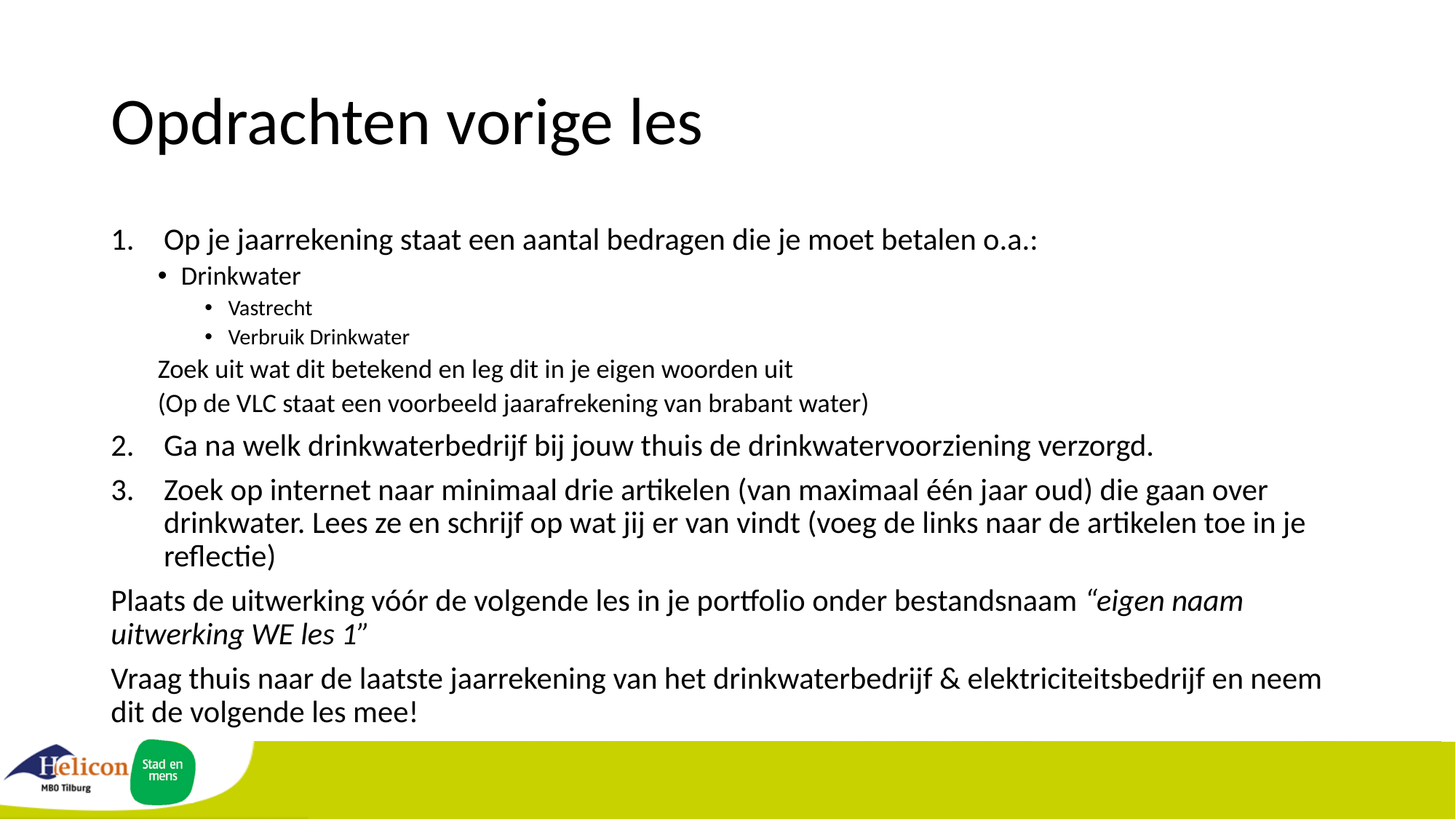

# Opdrachten vorige les
Op je jaarrekening staat een aantal bedragen die je moet betalen o.a.:
Drinkwater
Vastrecht
Verbruik Drinkwater
Zoek uit wat dit betekend en leg dit in je eigen woorden uit
(Op de VLC staat een voorbeeld jaarafrekening van brabant water)
Ga na welk drinkwaterbedrijf bij jouw thuis de drinkwatervoorziening verzorgd.
Zoek op internet naar minimaal drie artikelen (van maximaal één jaar oud) die gaan over drinkwater. Lees ze en schrijf op wat jij er van vindt (voeg de links naar de artikelen toe in je reflectie)
Plaats de uitwerking vóór de volgende les in je portfolio onder bestandsnaam “eigen naam uitwerking WE les 1”
Vraag thuis naar de laatste jaarrekening van het drinkwaterbedrijf & elektriciteitsbedrijf en neem dit de volgende les mee!